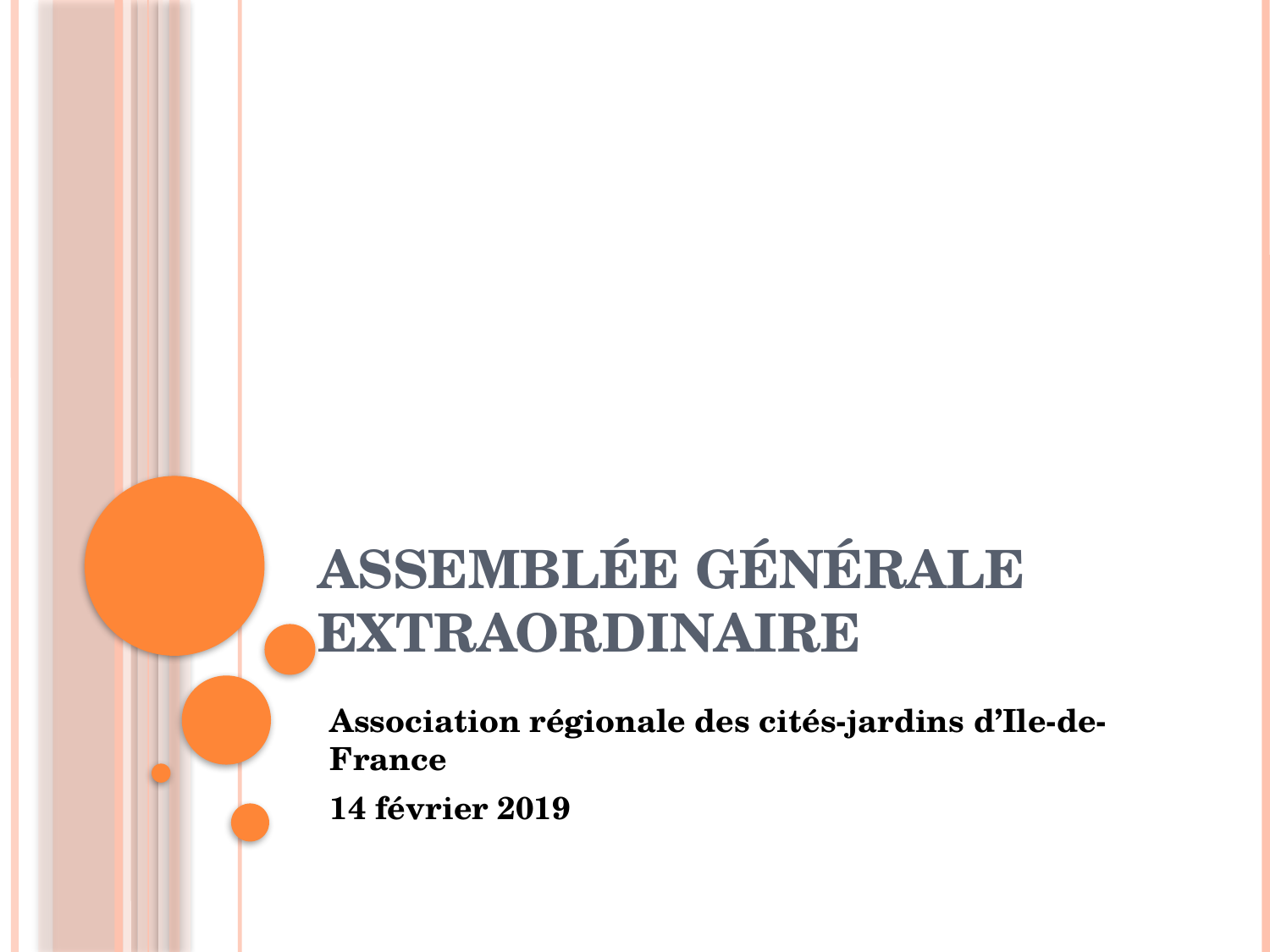

# Assemblée générale extraordinaire
Association régionale des cités-jardins d’Ile-de-France
14 février 2019